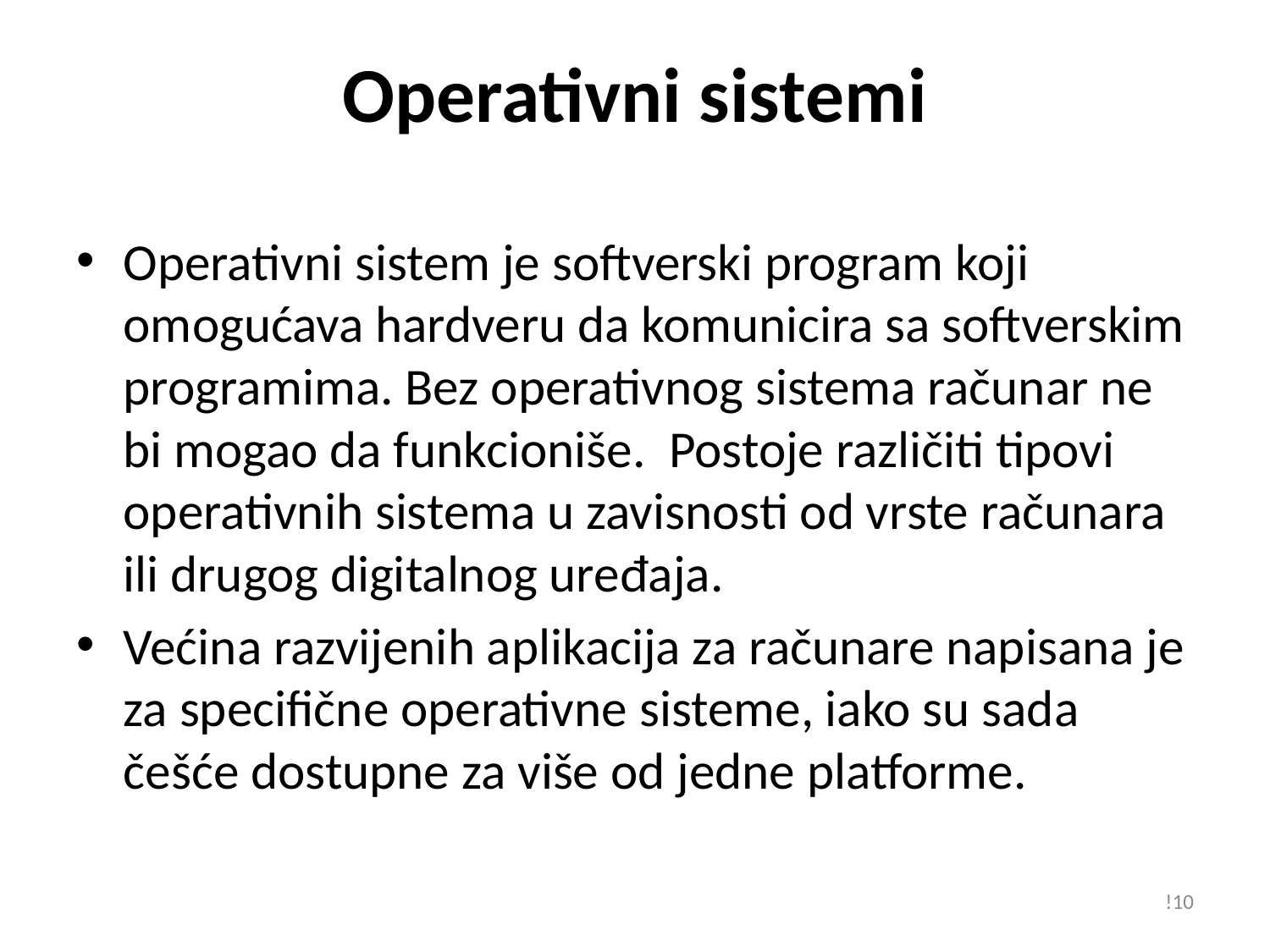

# Operativni sistemi
Operativni sistem je softverski program koji omogućava hardveru da komunicira sa softverskim programima. Bez operativnog sistema računar ne bi mogao da funkcioniše.  Postoje različiti tipovi operativnih sistema u zavisnosti od vrste računara ili drugog digitalnog uređaja.
Većina razvijenih aplikacija za računare napisana je za specifične operativne sisteme, iako su sada češće dostupne za više od jedne platforme.
!10